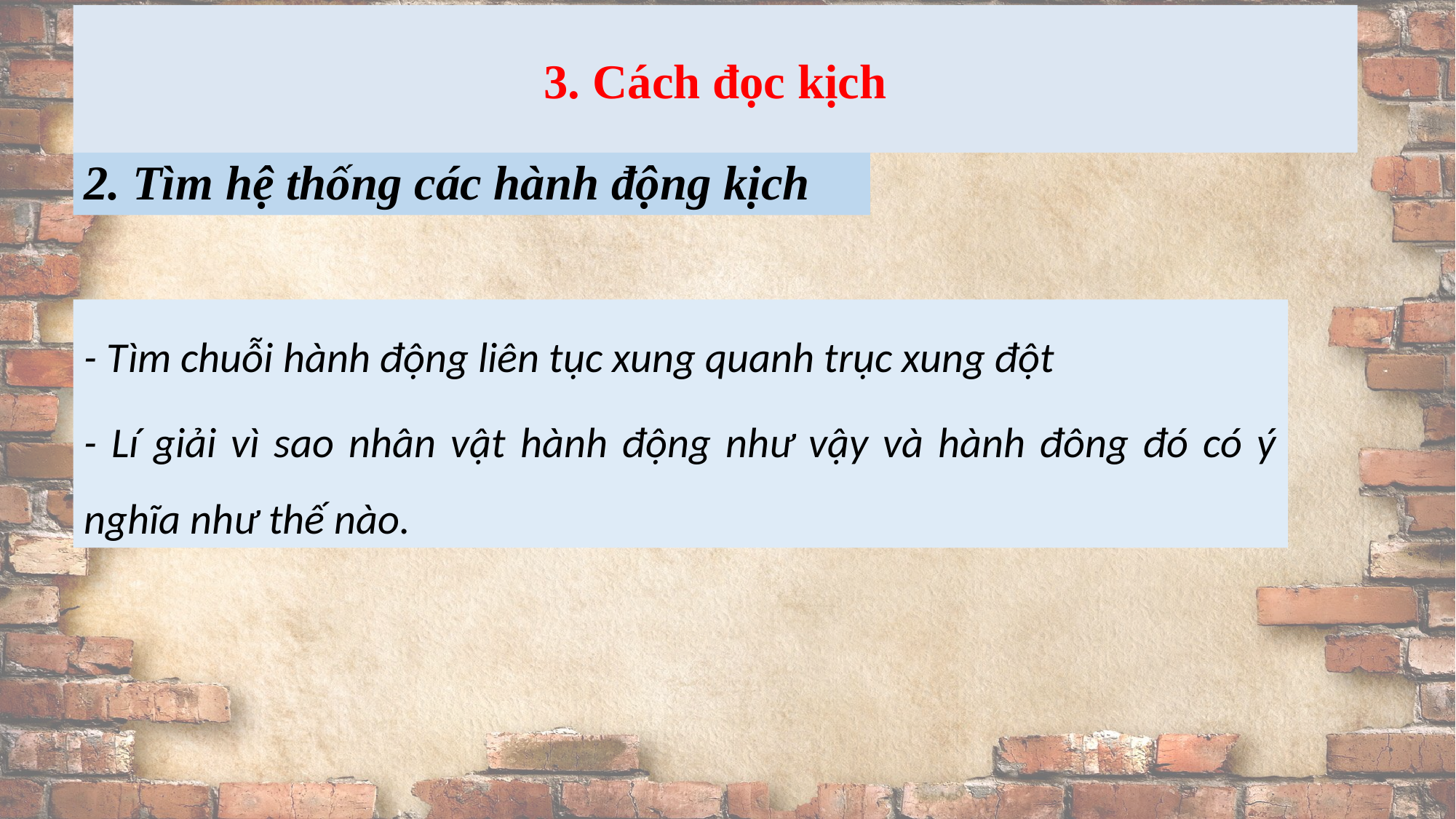

# 3. Cách đọc kịch
2. Tìm hệ thống các hành động kịch

- Tìm chuỗi hành động liên tục xung quanh trục xung đột
- Lí giải vì sao nhân vật hành động như vậy và hành đông đó có ý nghĩa như thế nào.